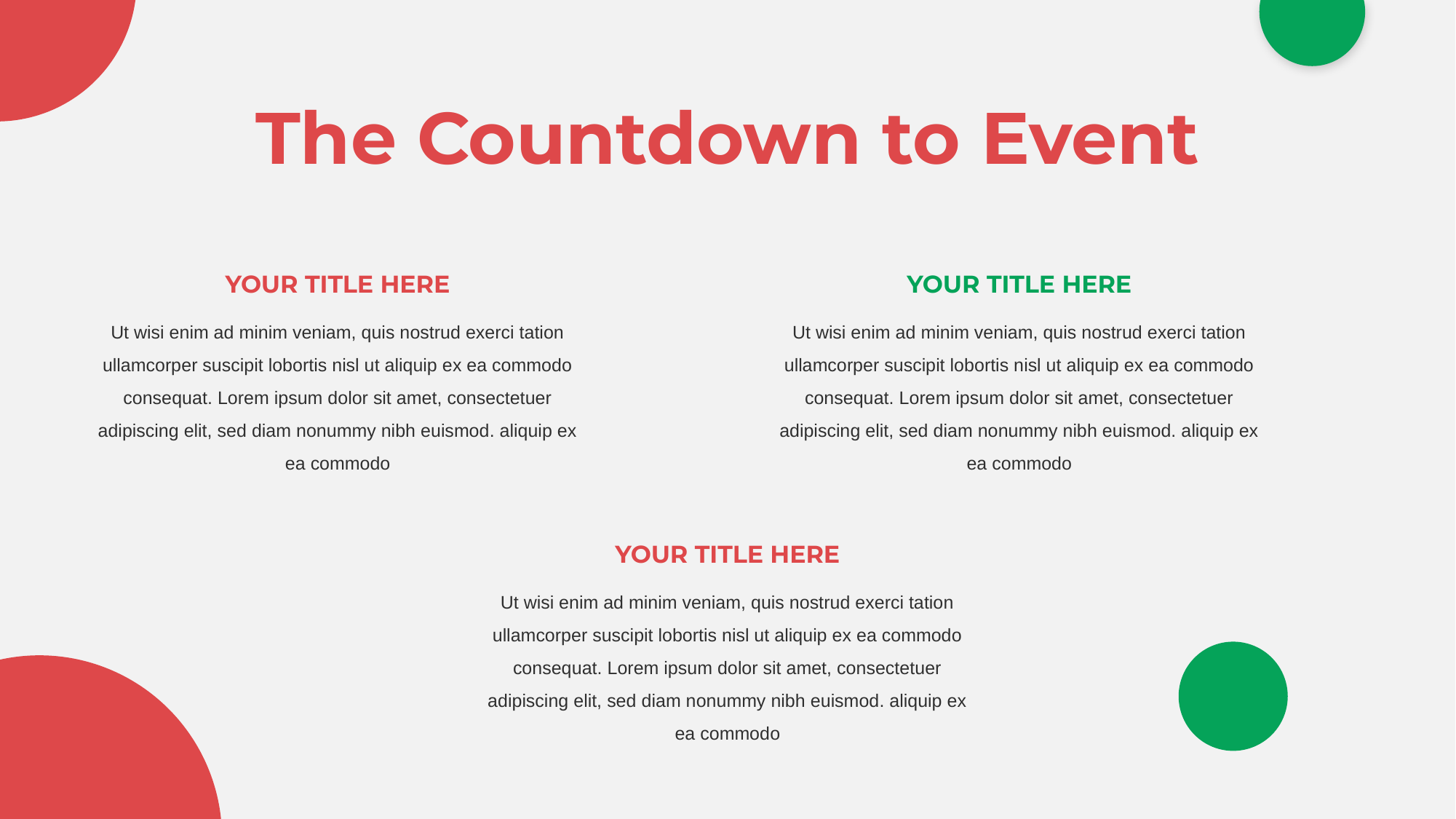

The Countdown to Event
YOUR TITLE HERE
Ut wisi enim ad minim veniam, quis nostrud exerci tation ullamcorper suscipit lobortis nisl ut aliquip ex ea commodo consequat. Lorem ipsum dolor sit amet, consectetuer adipiscing elit, sed diam nonummy nibh euismod. aliquip ex ea commodo
YOUR TITLE HERE
Ut wisi enim ad minim veniam, quis nostrud exerci tation ullamcorper suscipit lobortis nisl ut aliquip ex ea commodo consequat. Lorem ipsum dolor sit amet, consectetuer adipiscing elit, sed diam nonummy nibh euismod. aliquip ex ea commodo
YOUR TITLE HERE
Ut wisi enim ad minim veniam, quis nostrud exerci tation ullamcorper suscipit lobortis nisl ut aliquip ex ea commodo consequat. Lorem ipsum dolor sit amet, consectetuer adipiscing elit, sed diam nonummy nibh euismod. aliquip ex ea commodo